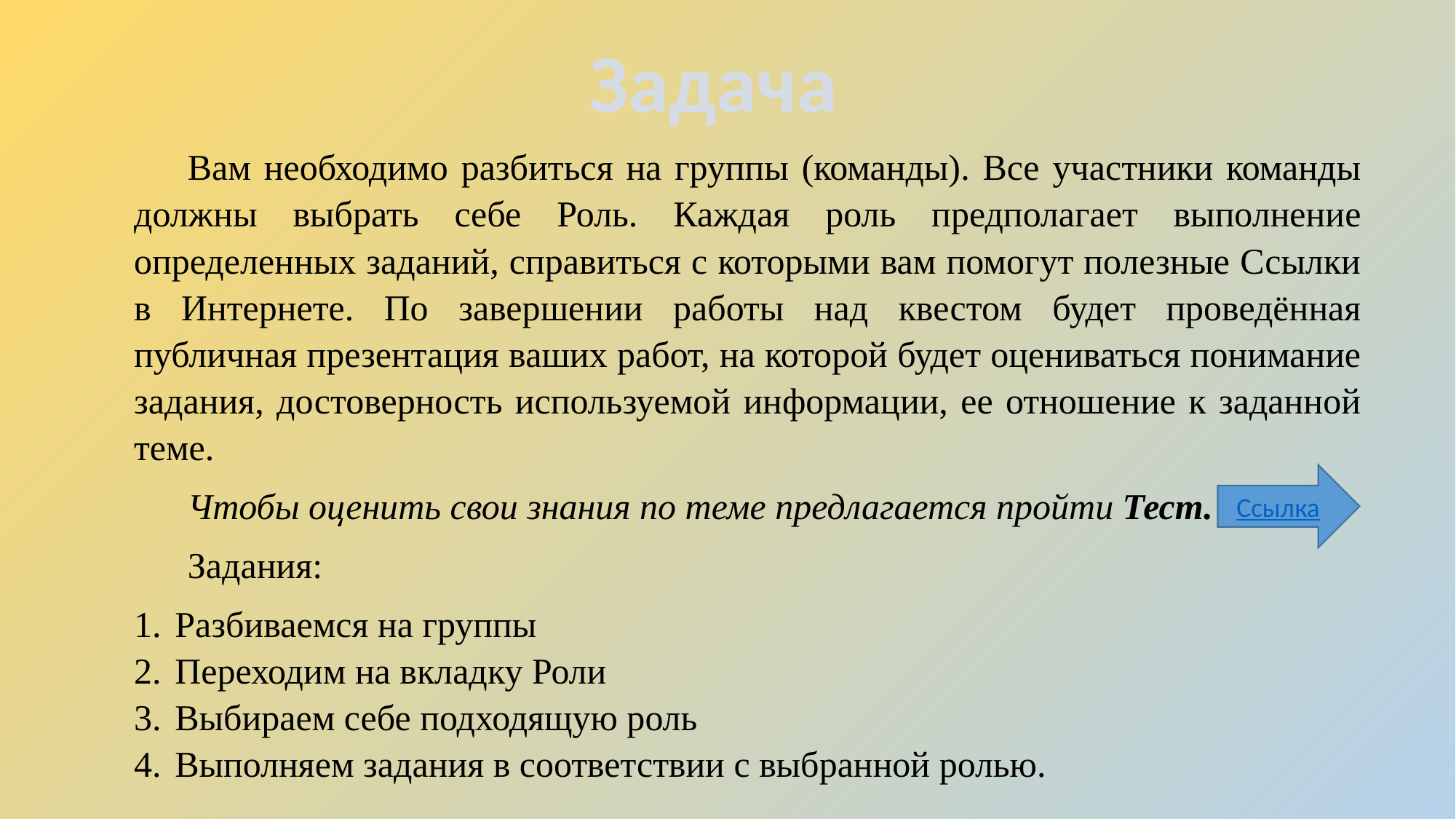

Задача
Вам необходимо разбиться на группы (команды). Все участники команды должны выбрать себе Роль. Каждая роль предполагает выполнение определенных заданий, справиться с которыми вам помогут полезные Ссылки в Интернете. По завершении работы над квестом будет проведённая публичная презентация ваших работ, на которой будет оцениваться понимание задания, достоверность используемой информации, ее отношение к заданной теме.
Чтобы оценить свои знания по теме предлагается пройти Тест.
Задания:
Разбиваемся на группы
Переходим на вкладку Роли
Выбираем себе подходящую роль
Выполняем задания в соответствии с выбранной ролью.
Ссылка